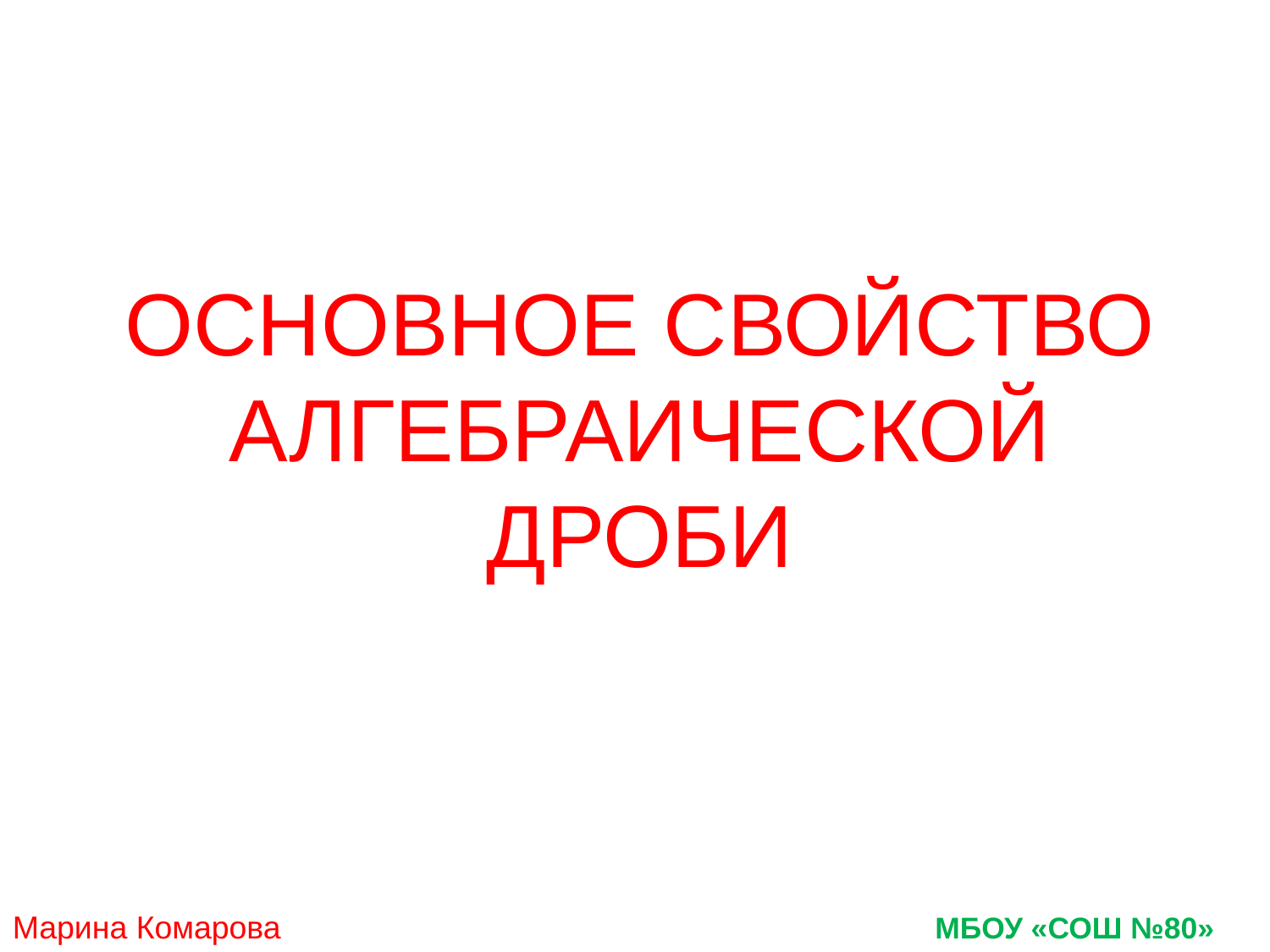

# ОСНОВНОЕ СВОЙСТВО АЛГЕБРАИЧЕСКОЙ ДРОБИ
Марина Комарова
МБОУ «СОШ №80»